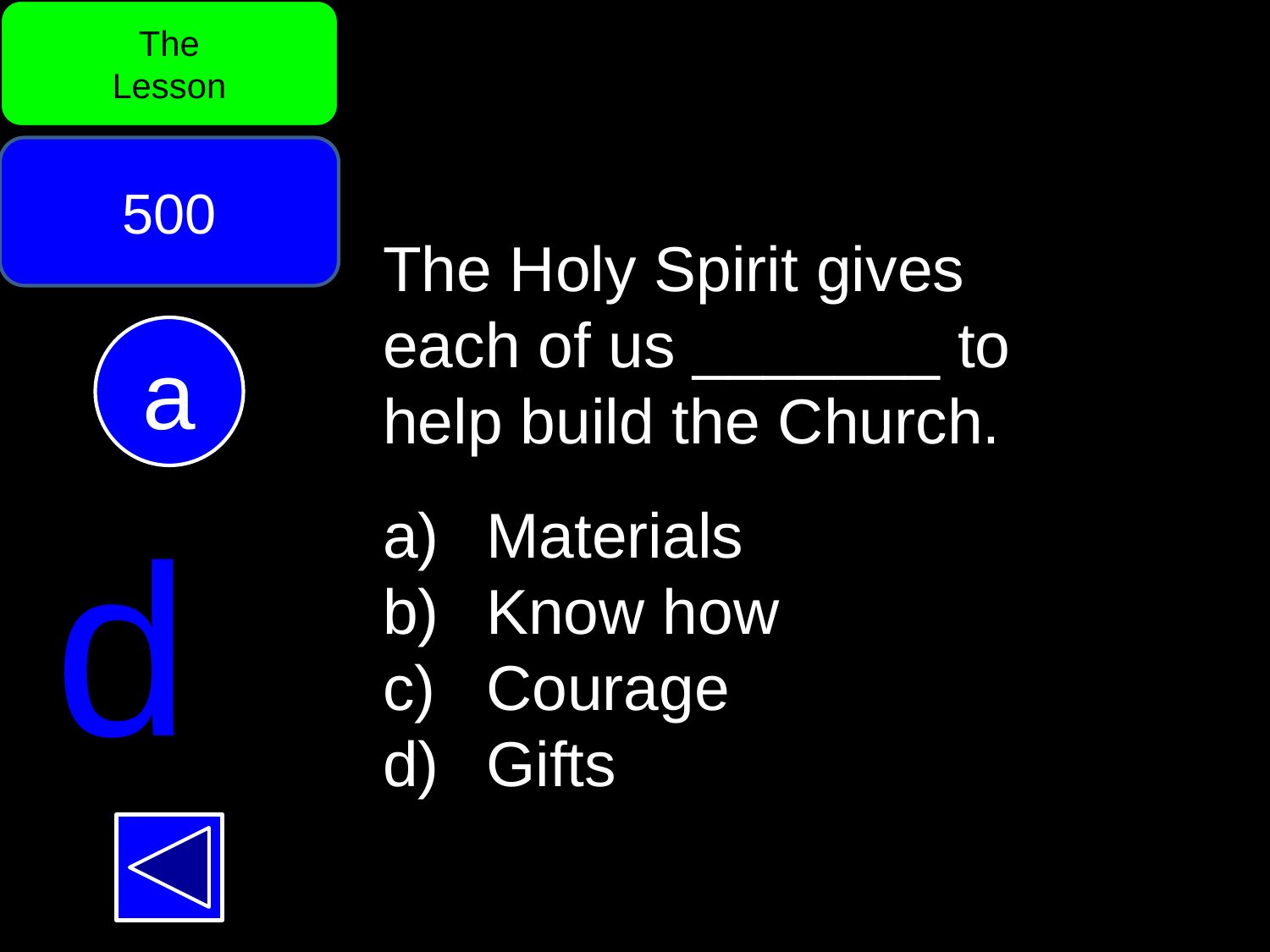

The
Lesson
500
The Holy Spirit gives
each of us _______ to
help build the Church.

Materials
Know how
Courage
Gifts
a
d